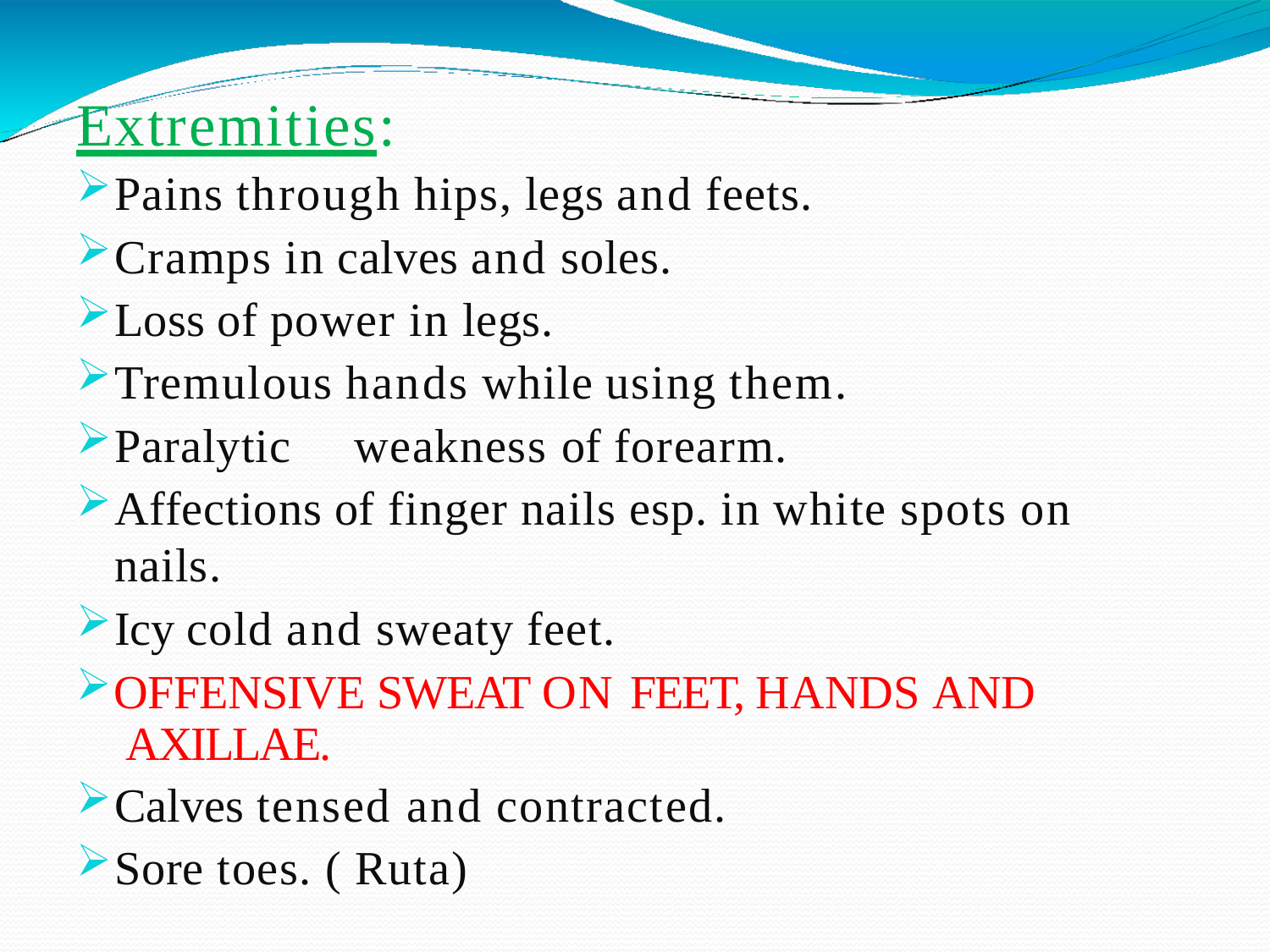

# Extremities:
Pains through hips, legs and feets.
Cramps in calves and soles.
Loss of power in legs.
Tremulous hands while using them.
Paralytic	weakness of forearm.
Affections of finger nails esp. in white spots on nails.
Icy cold and sweaty feet.
OFFENSIVE SWEAT ON FEET, HANDS AND  AXILLAE.
Calves tensed and contracted.
Sore toes. ( Ruta)